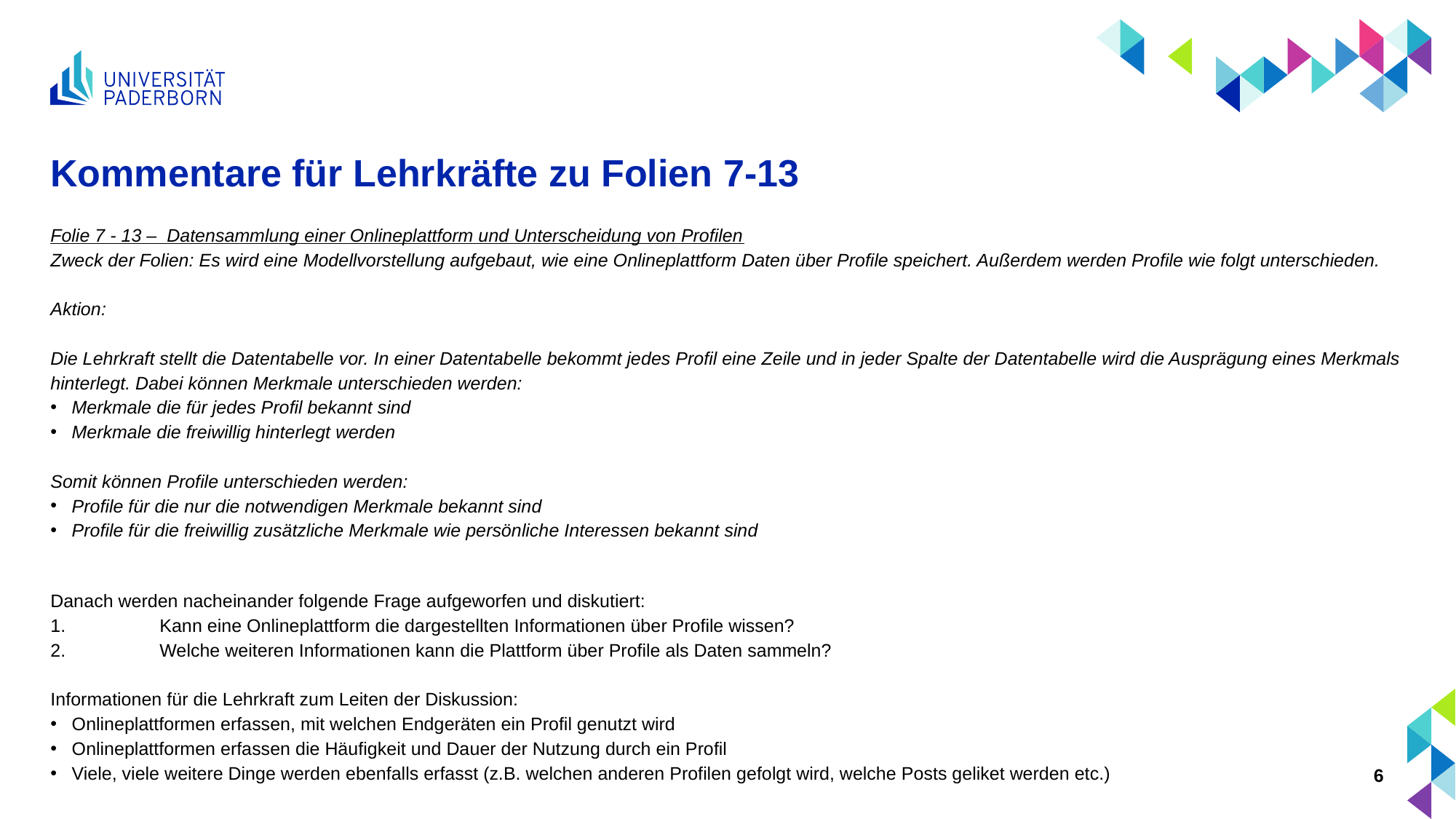

# Kommentare für Lehrkräfte zu Folien 7-13
Folie 7 - 13 –  Datensammlung einer Onlineplattform und Unterscheidung von Profilen
Zweck der Folien: Es wird eine Modellvorstellung aufgebaut, wie eine Onlineplattform Daten über Profile speichert. Außerdem werden Profile wie folgt unterschieden.

Aktion:

Die Lehrkraft stellt die Datentabelle vor. In einer Datentabelle bekommt jedes Profil eine Zeile und in jeder Spalte der Datentabelle wird die Ausprägung eines Merkmals hinterlegt. Dabei können Merkmale unterschieden werden:
Merkmale die für jedes Profil bekannt sind
Merkmale die freiwillig hinterlegt werden

Somit können Profile unterschieden werden:
Profile für die nur die notwendigen Merkmale bekannt sind
Profile für die freiwillig zusätzliche Merkmale wie persönliche Interessen bekannt sind

Danach werden nacheinander folgende Frage aufgeworfen und diskutiert:
1.	Kann eine Onlineplattform die dargestellten Informationen über Profile wissen?
2.	Welche weiteren Informationen kann die Plattform über Profile als Daten sammeln?

Informationen für die Lehrkraft zum Leiten der Diskussion:
Onlineplattformen erfassen, mit welchen Endgeräten ein Profil genutzt wird
Onlineplattformen erfassen die Häufigkeit und Dauer der Nutzung durch ein Profil
Viele, viele weitere Dinge werden ebenfalls erfasst (z.B. welchen anderen Profilen gefolgt wird, welche Posts geliket werden etc.)

6